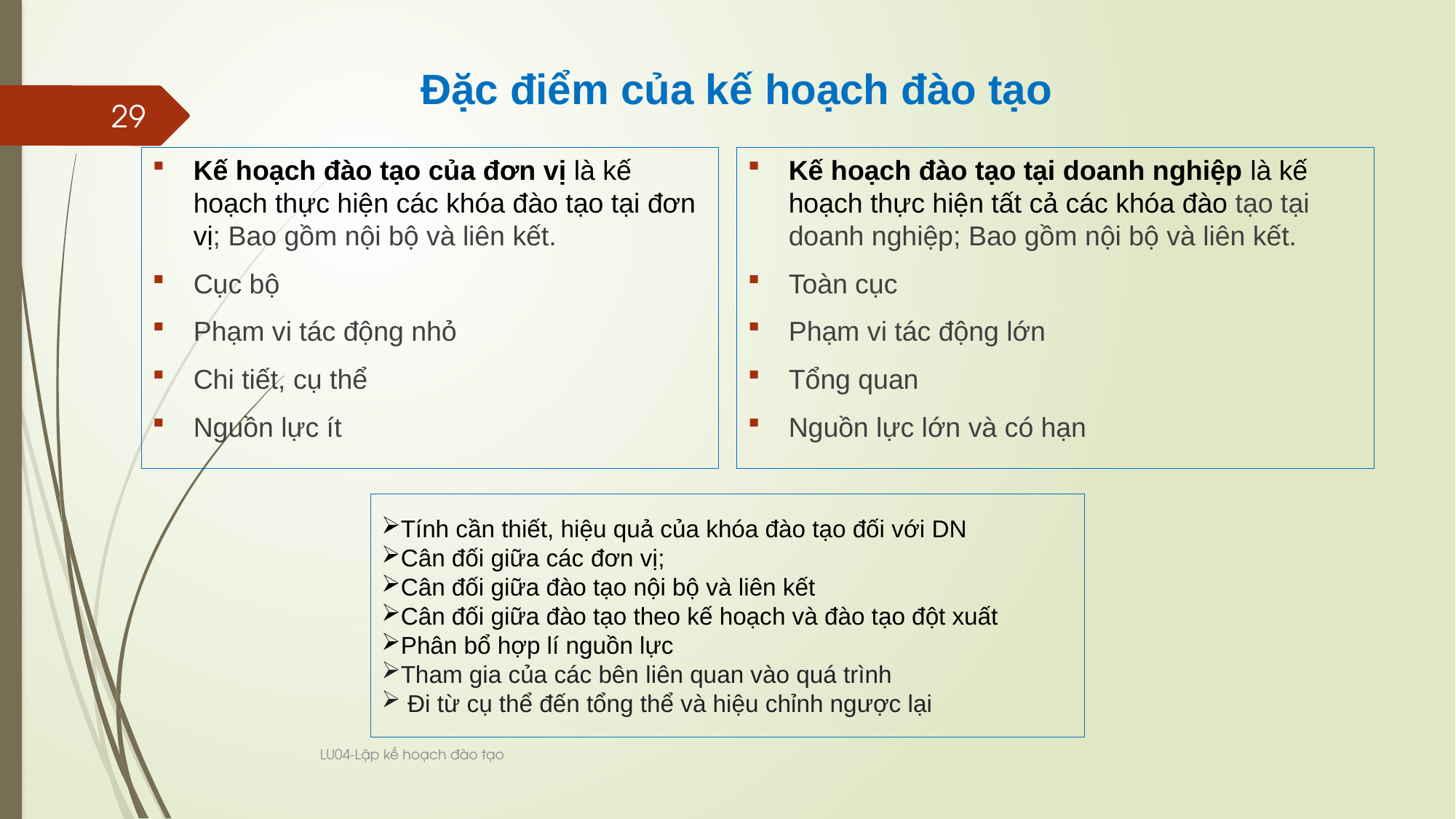

# Đặc điểm của kế hoạch đào tạo
29
Kế hoạch đào tạo của đơn vị là kế hoạch thực hiện các khóa đào tạo tại đơn vị; Bao gồm nội bộ và liên kết.
Cục bộ
Phạm vi tác động nhỏ
Chi tiết, cụ thể
Nguồn lực ít

Kế hoạch đào tạo tại doanh nghiệp là kế hoạch thực hiện tất cả các khóa đào tạo tại doanh nghiệp; Bao gồm nội bộ và liên kết.
Toàn cục
Phạm vi tác động lớn
Tổng quan
Nguồn lực lớn và có hạn
Tính cần thiết, hiệu quả của khóa đào tạo đối với DN
Cân đối giữa các đơn vị;
Cân đối giữa đào tạo nội bộ và liên kết
Cân đối giữa đào tạo theo kế hoạch và đào tạo đột xuất
Phân bổ hợp lí nguồn lực
Tham gia của các bên liên quan vào quá trình
 Đi từ cụ thể đến tổng thể và hiệu chỉnh ngược lại
LU04-Lập kế hoạch đào tạo